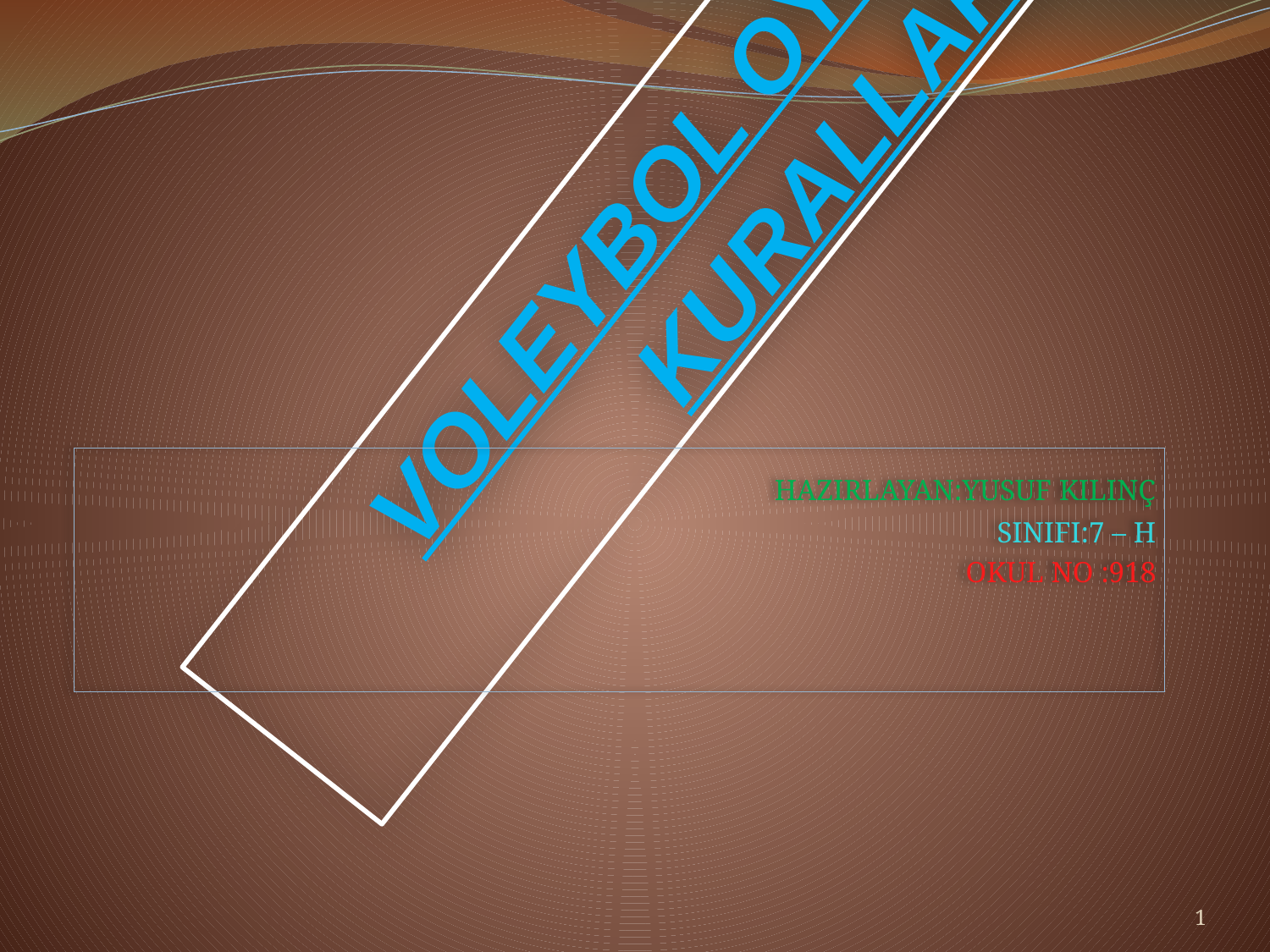

# VOLEYBOL OYUN KURALLARI
                                  HAZIRLAYAN:YUSUF KILINÇ
                                                                    SINIFI:7 – H
                                       OKUL NO :918
1